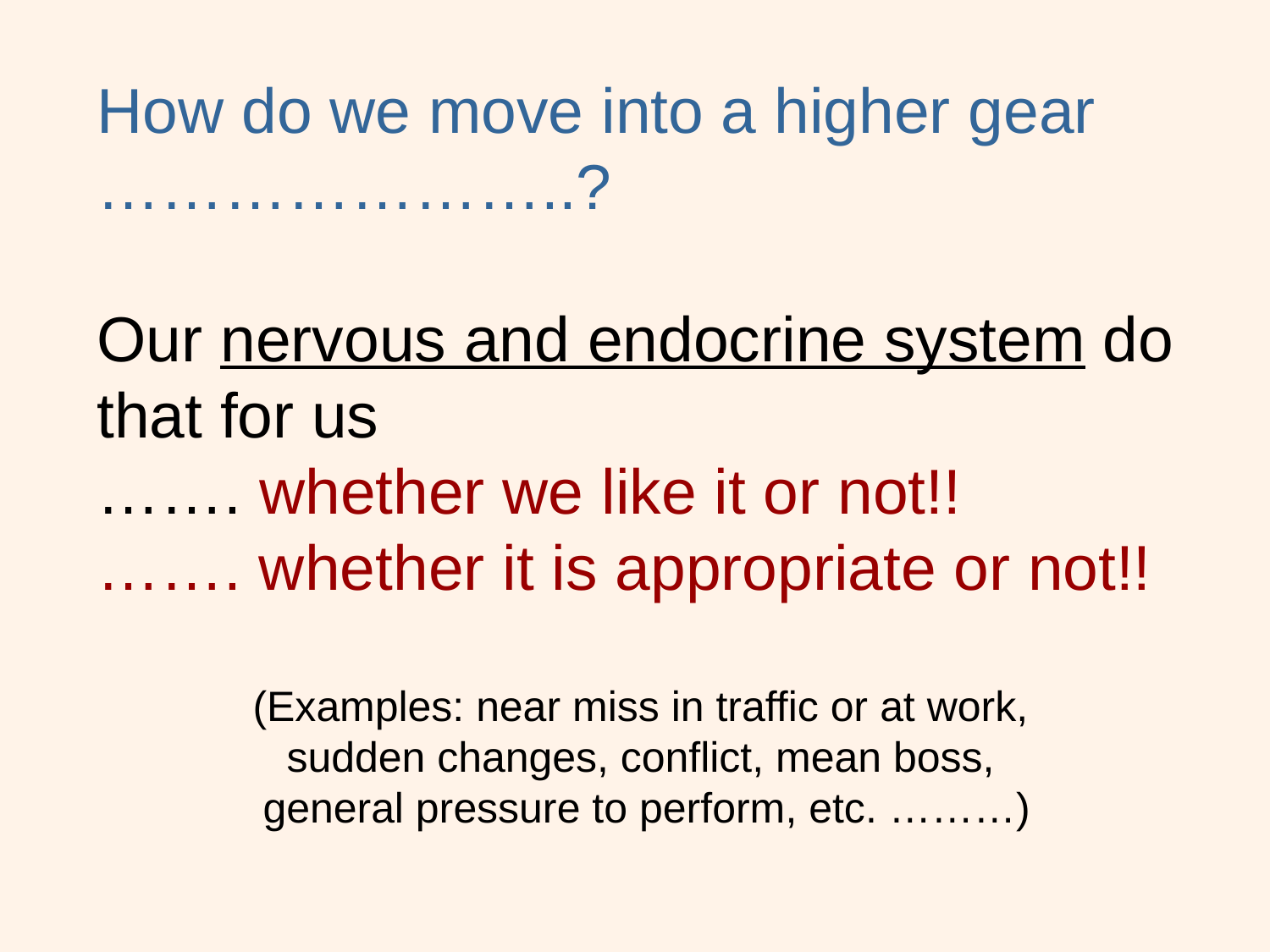

How do we move into a higher gear
…………………..?

Our nervous and endocrine system do that for us
……. whether we like it or not!!
……. whether it is appropriate or not!!

(Examples: near miss in traffic or at work,
sudden changes, conflict, mean boss,
general pressure to perform, etc. ………)